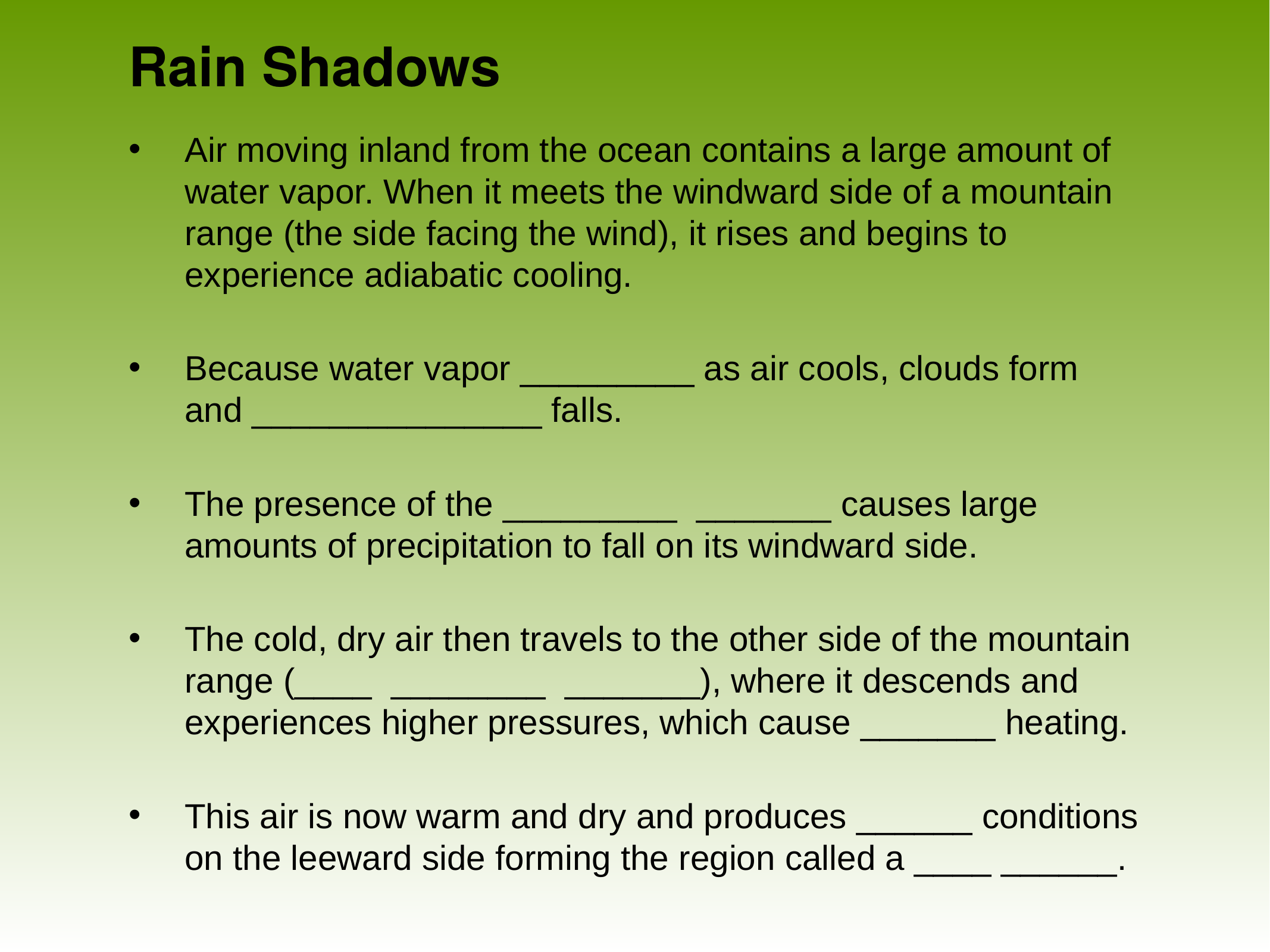

# Rain Shadows
Air moving inland from the ocean contains a large amount of water vapor. When it meets the windward side of a mountain range (the side facing the wind), it rises and begins to experience adiabatic cooling.
Because water vapor _________ as air cools, clouds form and _______________ falls.
The presence of the _________  _______ causes large amounts of precipitation to fall on its windward side.
The cold, dry air then travels to the other side of the mountain range (____  ________  _______), where it descends and experiences higher pressures, which cause _______ heating.
This air is now warm and dry and produces ______ conditions on the leeward side forming the region called a ____ ______.